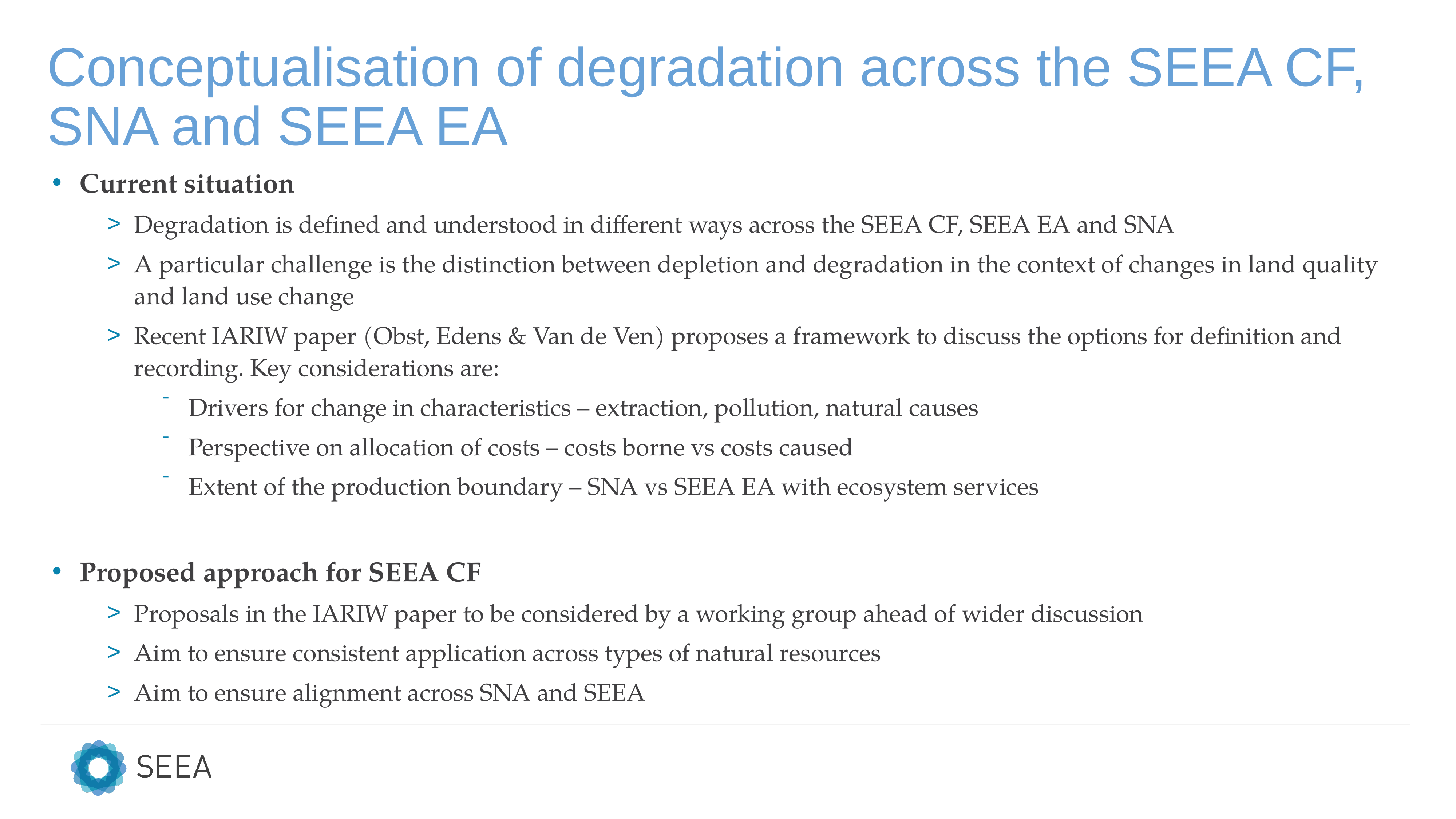

# Conceptualisation of degradation across the SEEA CF, SNA and SEEA EA
Current situation
Degradation is defined and understood in different ways across the SEEA CF, SEEA EA and SNA
A particular challenge is the distinction between depletion and degradation in the context of changes in land quality and land use change
Recent IARIW paper (Obst, Edens & Van de Ven) proposes a framework to discuss the options for definition and recording. Key considerations are:
Drivers for change in characteristics – extraction, pollution, natural causes
Perspective on allocation of costs – costs borne vs costs caused
Extent of the production boundary – SNA vs SEEA EA with ecosystem services
Proposed approach for SEEA CF
Proposals in the IARIW paper to be considered by a working group ahead of wider discussion
Aim to ensure consistent application across types of natural resources
Aim to ensure alignment across SNA and SEEA